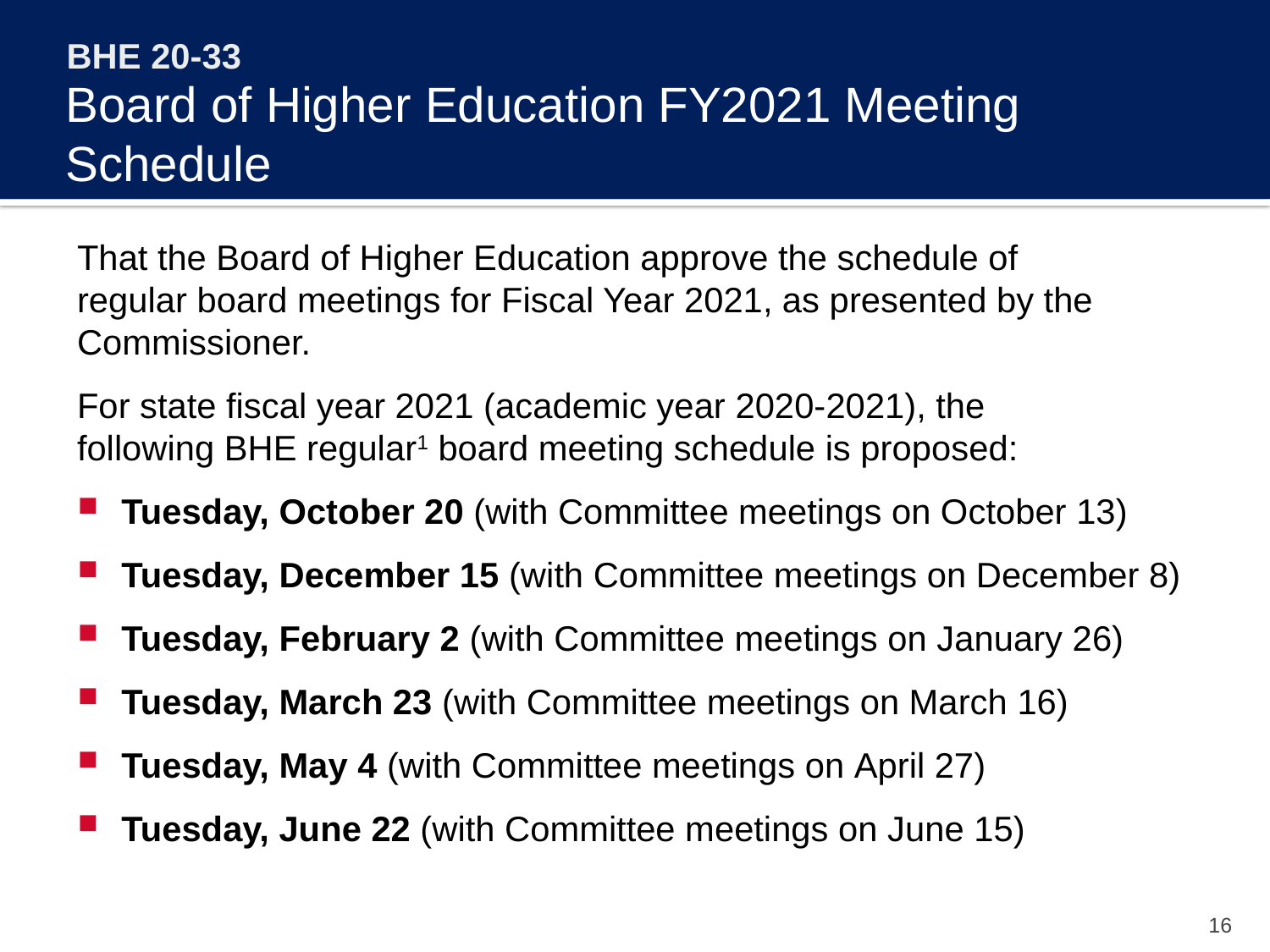

BHE 20-33
# Board of Higher Education FY2021 Meeting Schedule
That the Board of Higher Education approve the schedule of regular board meetings for Fiscal Year 2021, as presented by the Commissioner.
For state fiscal year 2021 (academic year 2020-2021), the following BHE regular1 board meeting schedule is proposed:
Tuesday, October 20 (with Committee meetings on October 13)
Tuesday, December 15 (with Committee meetings on December 8)
Tuesday, February 2 (with Committee meetings on January 26)
Tuesday, March 23 (with Committee meetings on March 16)
Tuesday, May 4 (with Committee meetings on April 27)
Tuesday, June 22 (with Committee meetings on June 15)